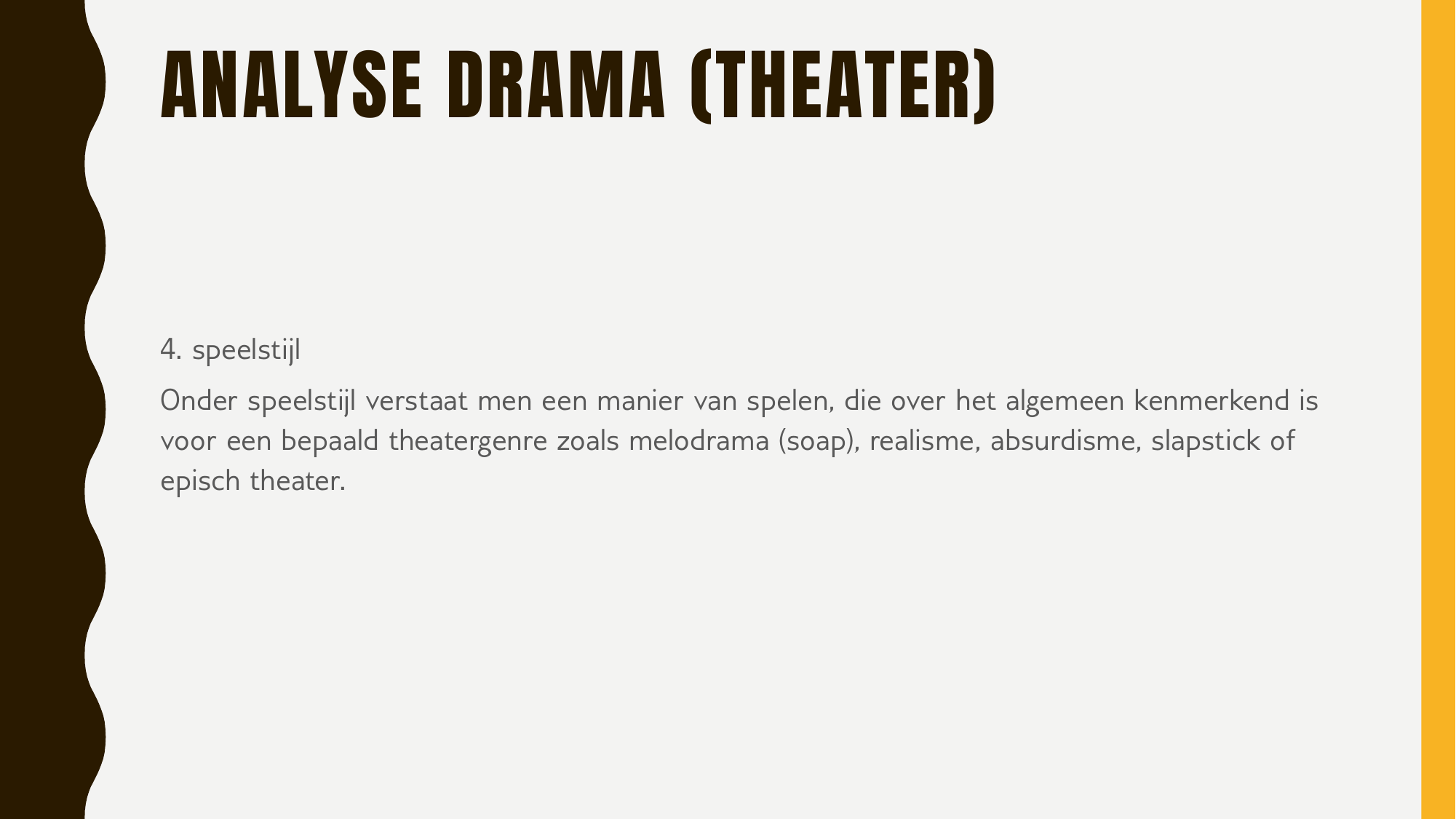

# ANALYSE DRAMA (theater)

4. speelstijl
Onder speelstijl verstaat men een manier van spelen, die over het algemeen kenmerkend is voor een bepaald theatergenre zoals melodrama (soap), realisme, absurdisme, slapstick of episch theater.